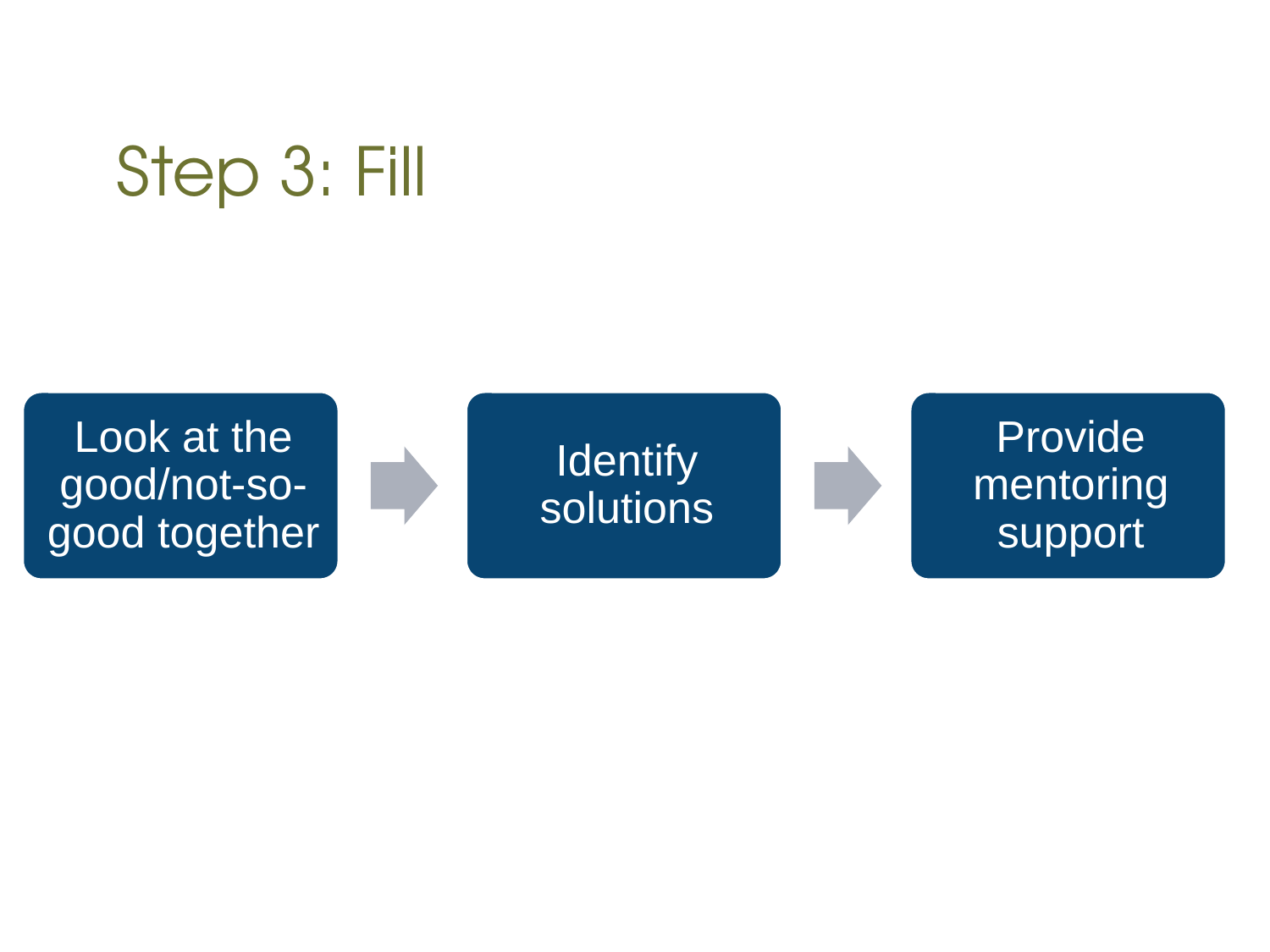

# Step 3: Fill
Look at the good/not-so-good together

Identify solutions

Provide mentoring support